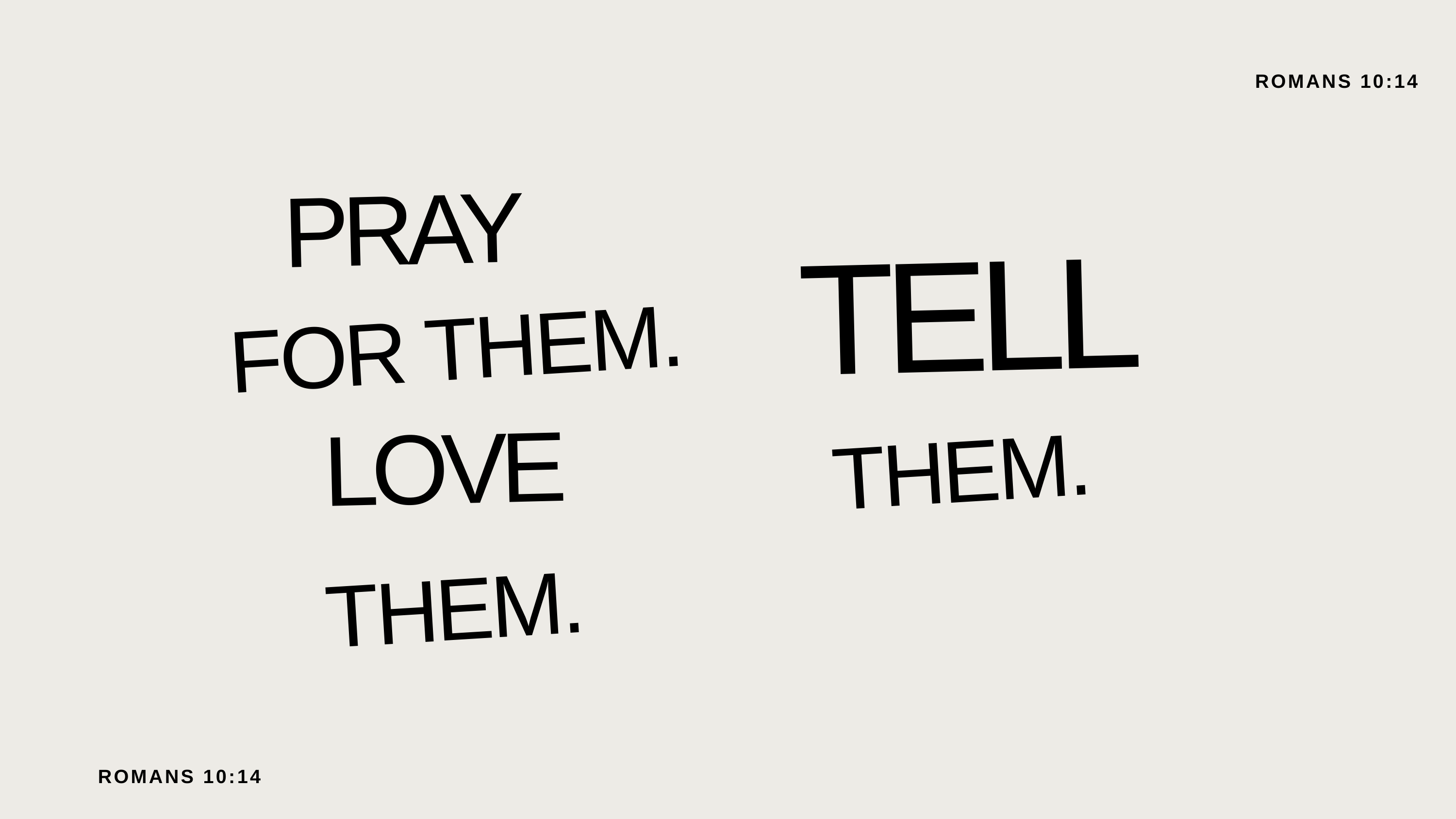

ROMANS 10:14
PRAY
TELL
FOR THEM.
LOVE
THEM.
THEM.
ROMANS 10:14